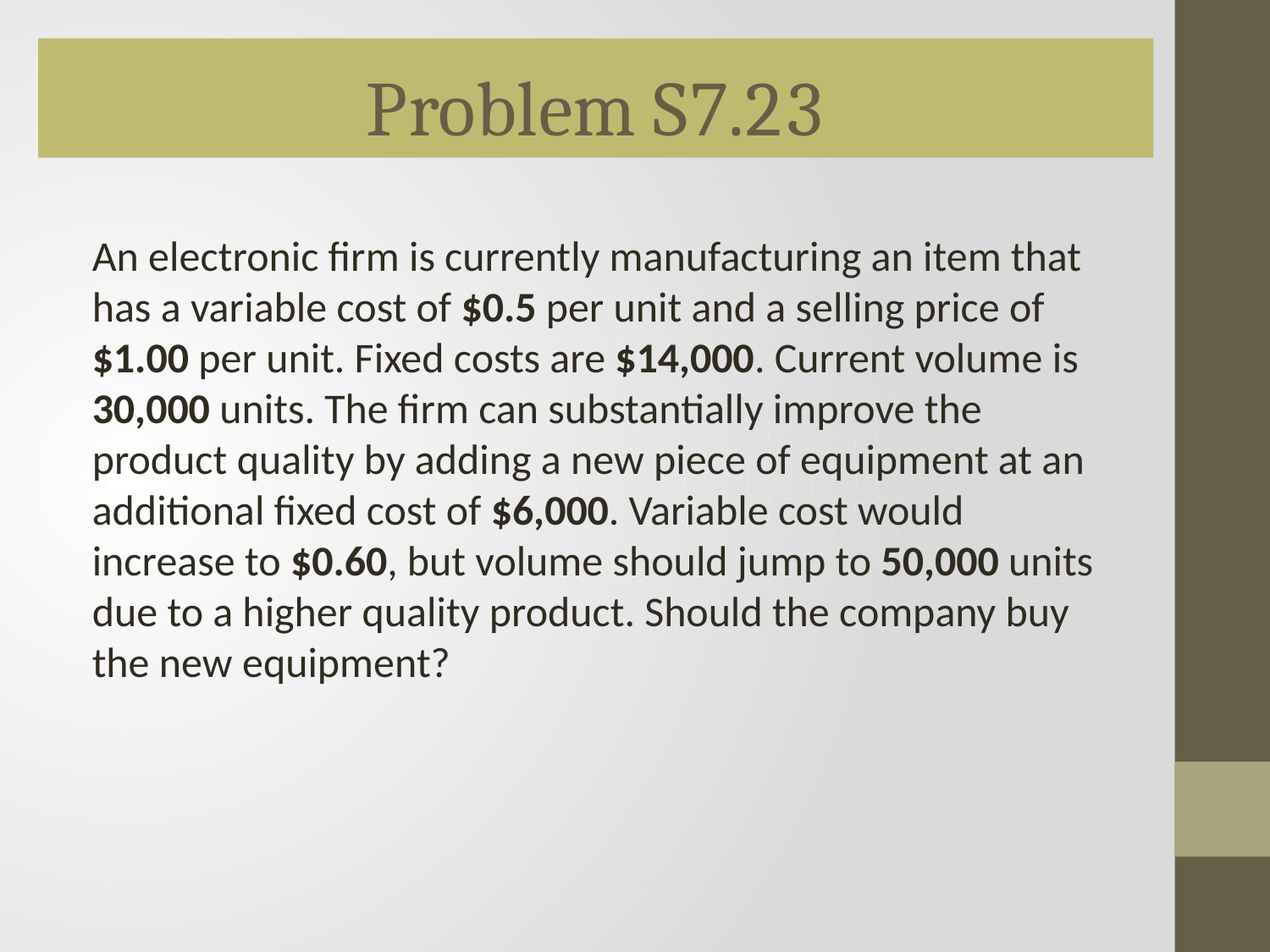

Problem S7.23
An electronic firm is currently manufacturing an item that has a variable cost of $0.5 per unit and a selling price of $1.00 per unit. Fixed costs are $14,000. Current volume is 30,000 units. The firm can substantially improve the product quality by adding a new piece of equipment at an additional fixed cost of $6,000. Variable cost would increase to $0.60, but volume should jump to 50,000 units due to a higher quality product. Should the company buy the new equipment?